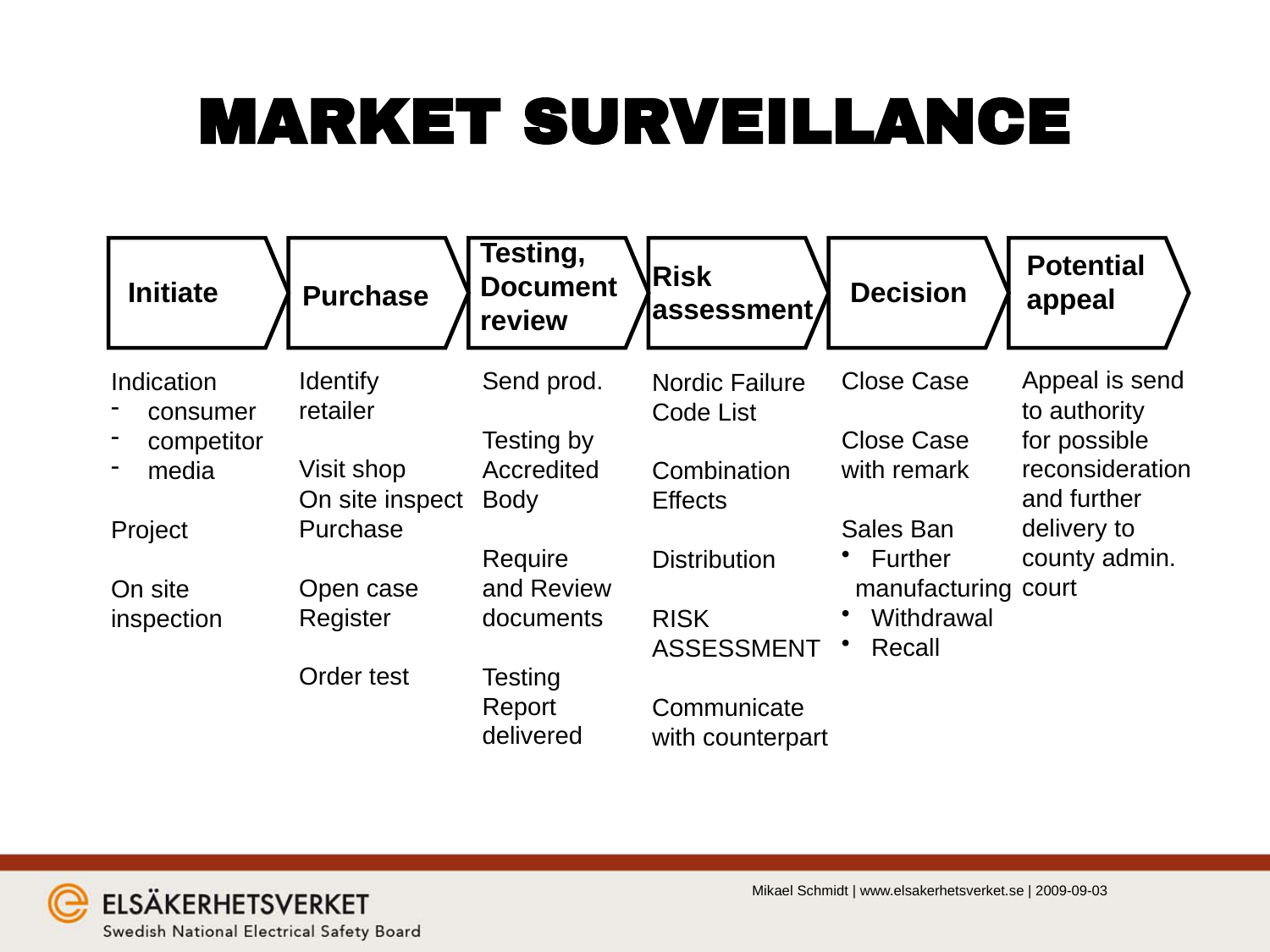

# MARKET SURVEILLANCE
Testing,
Document
review

Potential
appeal
Risk
assessment
Initiate
Purchase
Decision
Appeal is send
to authority
for possible
reconsideration
and further
delivery to
county admin.
court
Identify
retailer

Visit shop
On site inspect
Purchase

Open case
Register

Order test
Send prod.

Testing by
Accredited
Body

Require
and Review
documents

Testing
Report
delivered
Close Case

Close Case
with remark

Sales Ban
Further
  manufacturing
Withdrawal
Recall
Indication
 consumer
 competitor
 media

Project

On site
inspection
Nordic Failure
Code List

Combination
Effects

Distribution

RISK
ASSESSMENT

Communicate
with counterpart
Mikael Schmidt | www.elsakerhetsverket.se | 2009-09-03